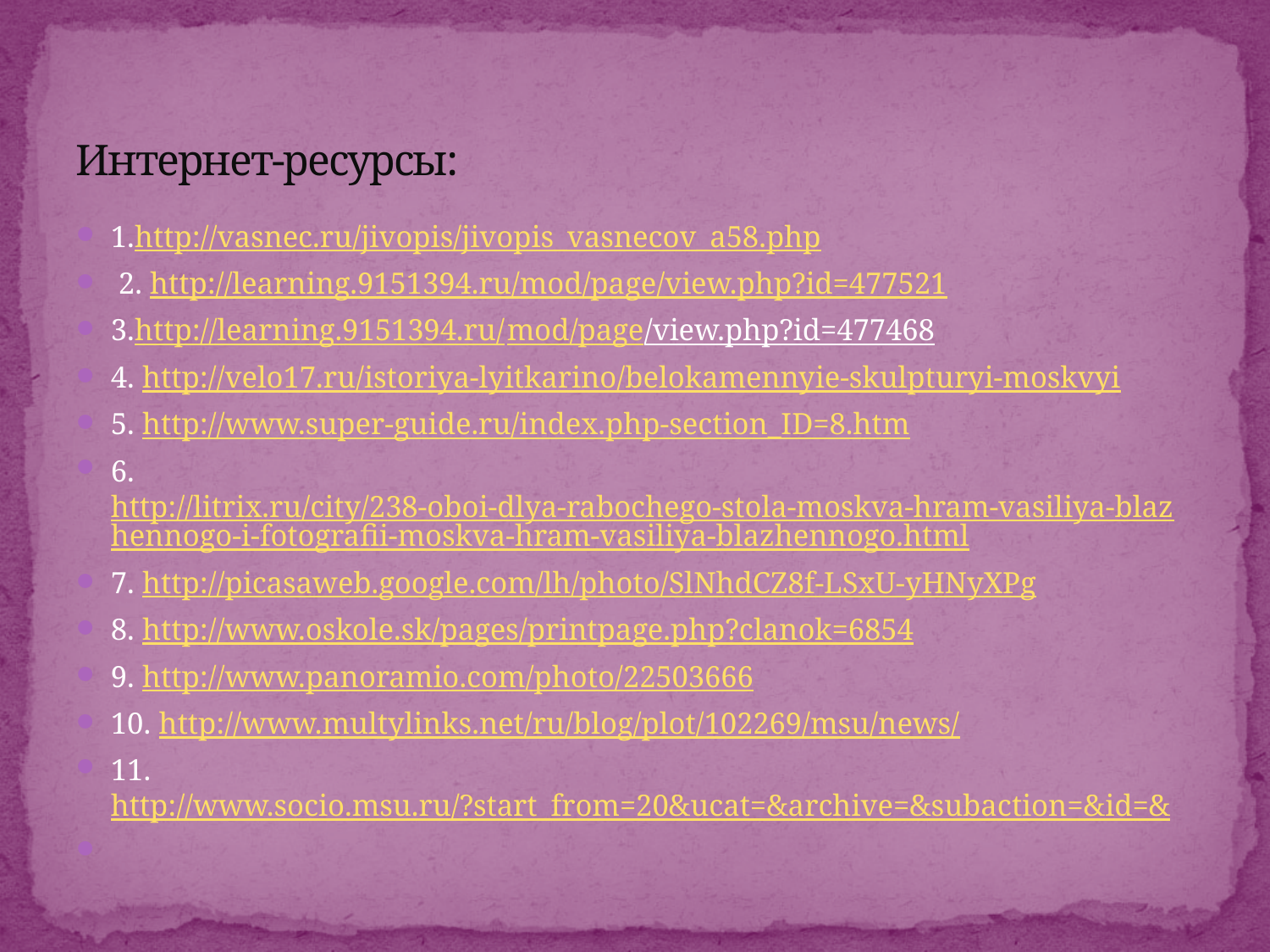

# Интернет-ресурсы:
1.http://vasnec.ru/jivopis/jivopis_vasnecov_a58.php
 2. http://learning.9151394.ru/mod/page/view.php?id=477521
3.http://learning.9151394.ru/mod/page/view.php?id=477468
4. http://velo17.ru/istoriya-lyitkarino/belokamennyie-skulpturyi-moskvyi
5. http://www.super-guide.ru/index.php-section_ID=8.htm
6. http://litrix.ru/city/238-oboi-dlya-rabochego-stola-moskva-hram-vasiliya-blazhennogo-i-fotografii-moskva-hram-vasiliya-blazhennogo.html
7. http://picasaweb.google.com/lh/photo/SlNhdCZ8f-LSxU-yHNyXPg
8. http://www.oskole.sk/pages/printpage.php?clanok=6854
9. http://www.panoramio.com/photo/22503666
10. http://www.multylinks.net/ru/blog/plot/102269/msu/news/
11.http://www.socio.msu.ru/?start_from=20&ucat=&archive=&subaction=&id=&